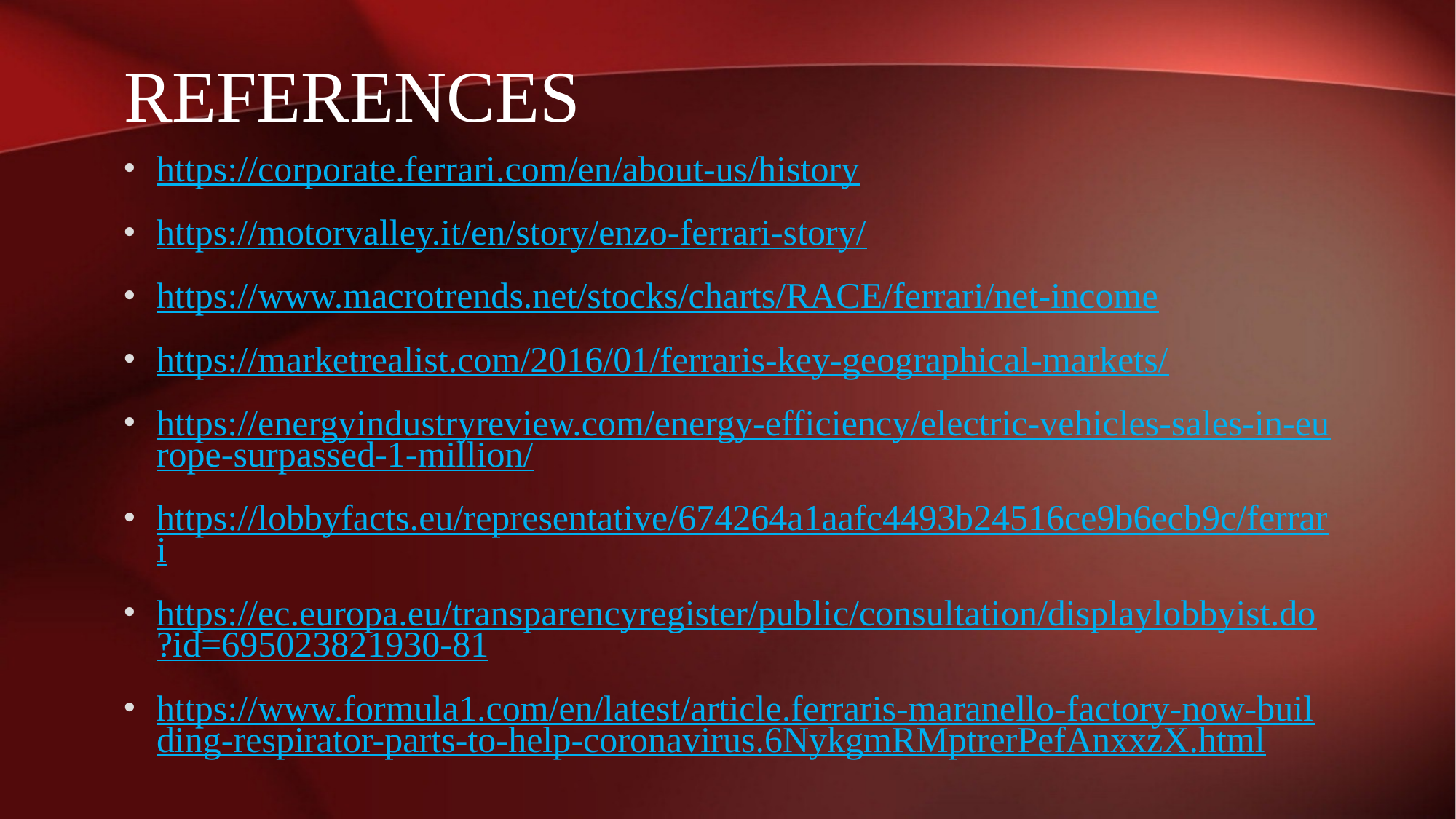

# REFERENCES
https://corporate.ferrari.com/en/about-us/history
https://motorvalley.it/en/story/enzo-ferrari-story/
https://www.macrotrends.net/stocks/charts/RACE/ferrari/net-income
https://marketrealist.com/2016/01/ferraris-key-geographical-markets/
https://energyindustryreview.com/energy-efficiency/electric-vehicles-sales-in-europe-surpassed-1-million/
https://lobbyfacts.eu/representative/674264a1aafc4493b24516ce9b6ecb9c/ferrari
https://ec.europa.eu/transparencyregister/public/consultation/displaylobbyist.do?id=695023821930-81
https://www.formula1.com/en/latest/article.ferraris-maranello-factory-now-building-respirator-parts-to-help-coronavirus.6NykgmRMptrerPefAnxxzX.html